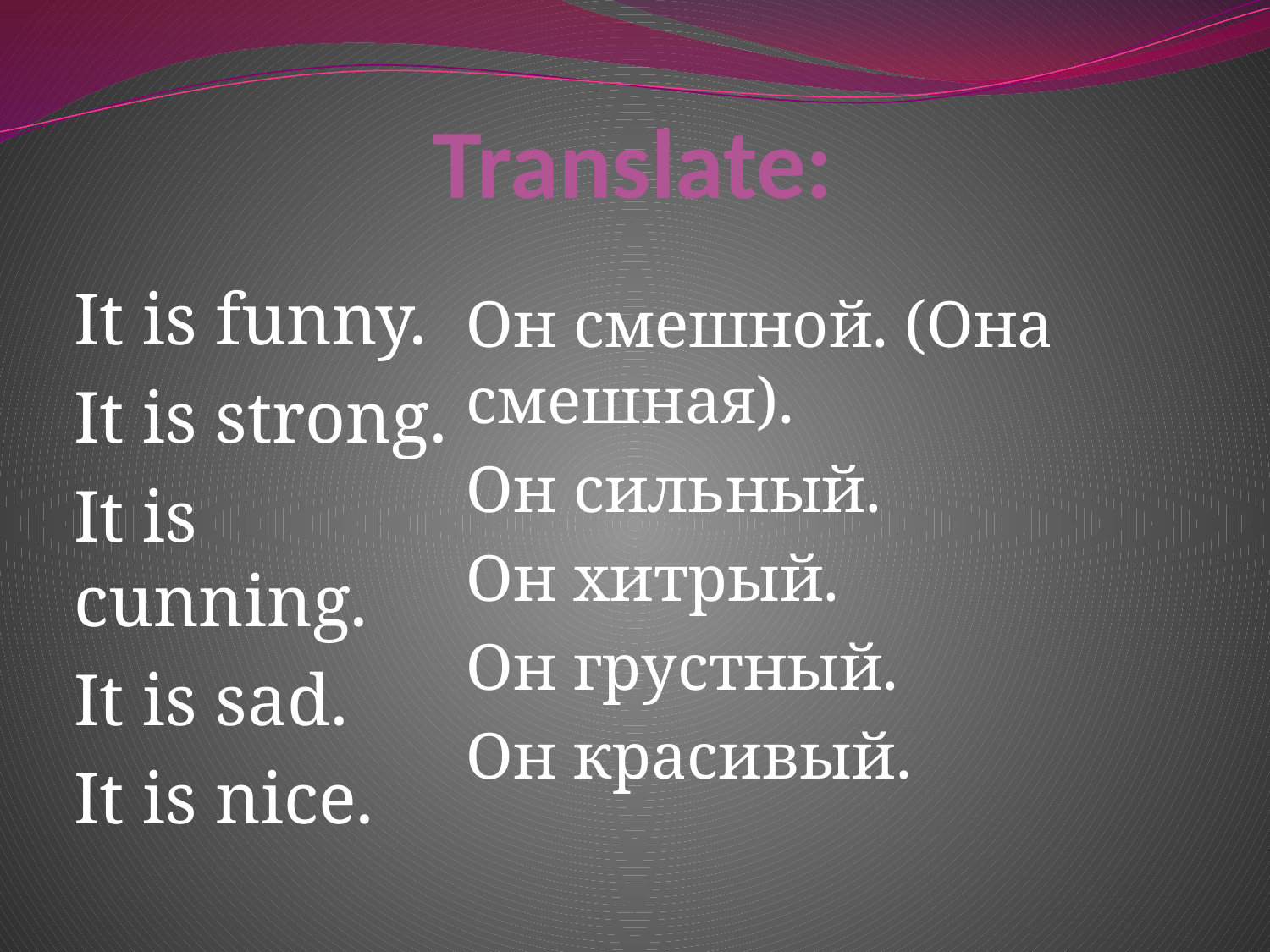

# Translate:
It is funny.
It is strong.
It is cunning.
It is sad.
It is nice.

Он смешной. (Она смешная).
Он сильный.
Он хитрый.
Он грустный.
Он красивый.